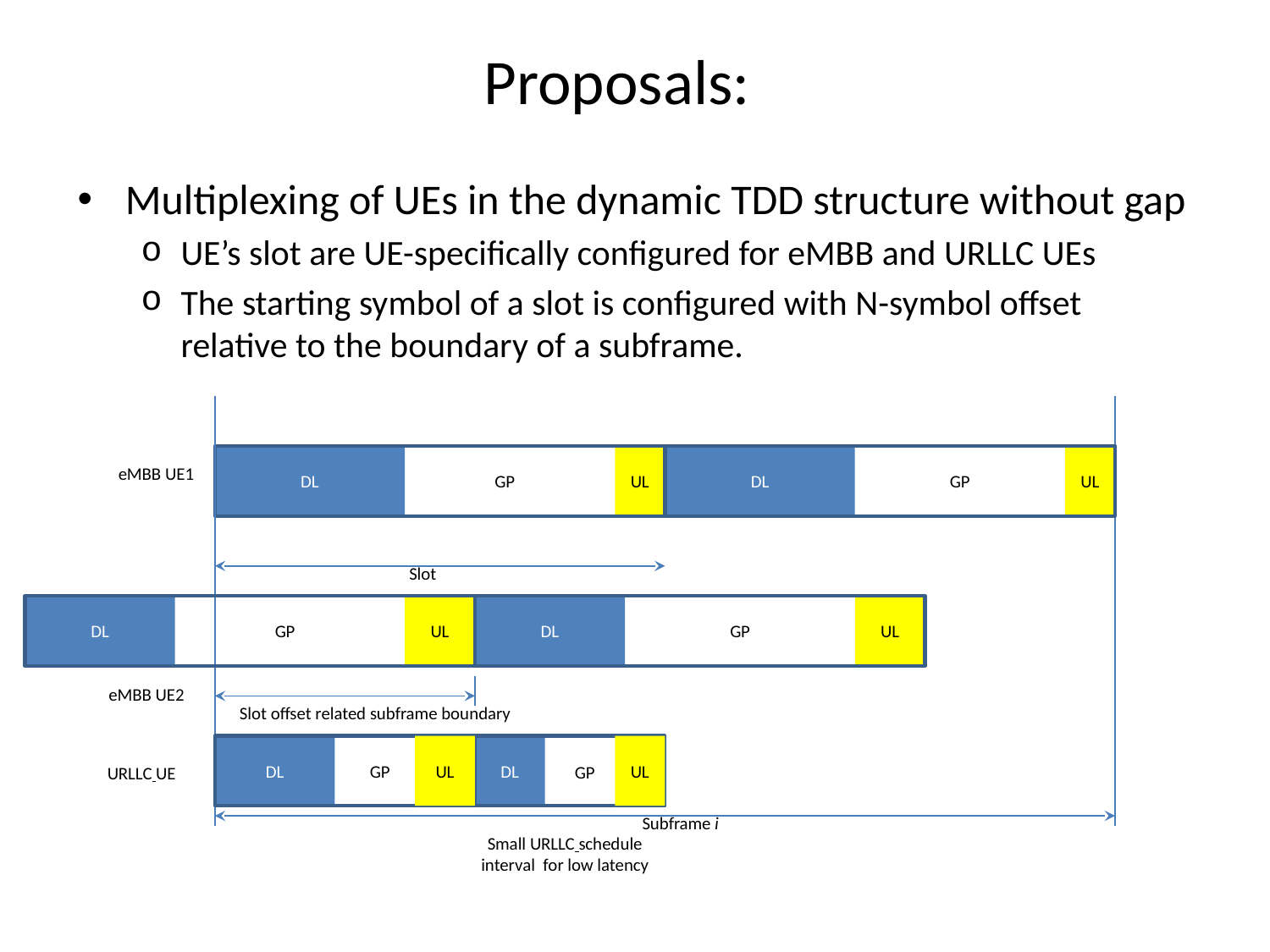

# Proposals:
Multiplexing of UEs in the dynamic TDD structure without gap
UE’s slot are UE-specifically configured for eMBB and URLLC UEs
The starting symbol of a slot is configured with N-symbol offset relative to the boundary of a subframe.
DL

GP
UL
DL

GP
UL
eMBB UE1
Slot
DL

GP
UL
DL

GP
UL
eMBB UE2
Slot offset related subframe boundary
DL

GP
UL
DL

GP
UL
URLLC UE
Subframe i
Small URLLC schedule interval  for low latency